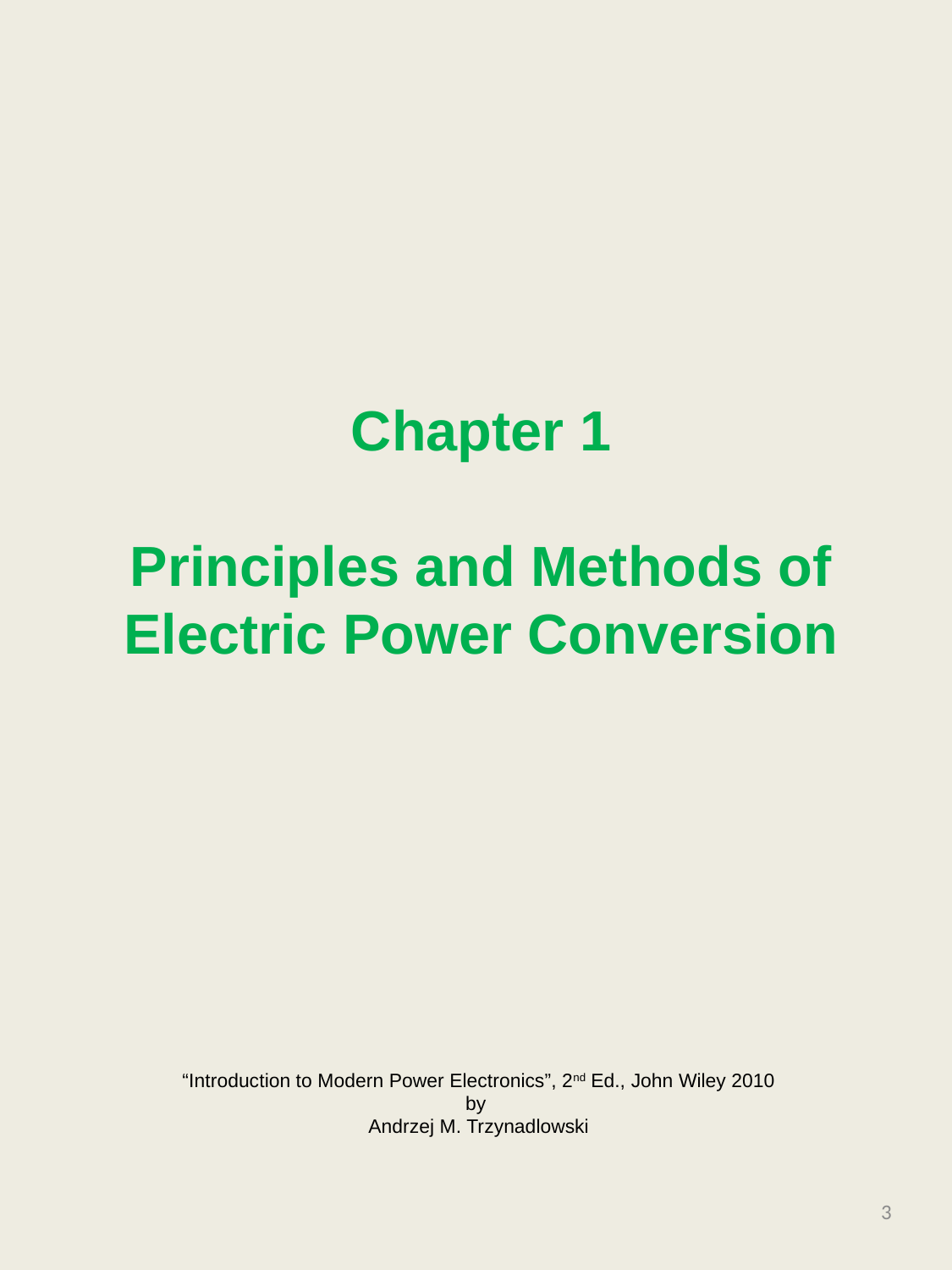

# Chapter 1 Principles and Methods of Electric Power Conversion
“Introduction to Modern Power Electronics”, 2nd Ed., John Wiley 2010
by
Andrzej M. Trzynadlowski
3